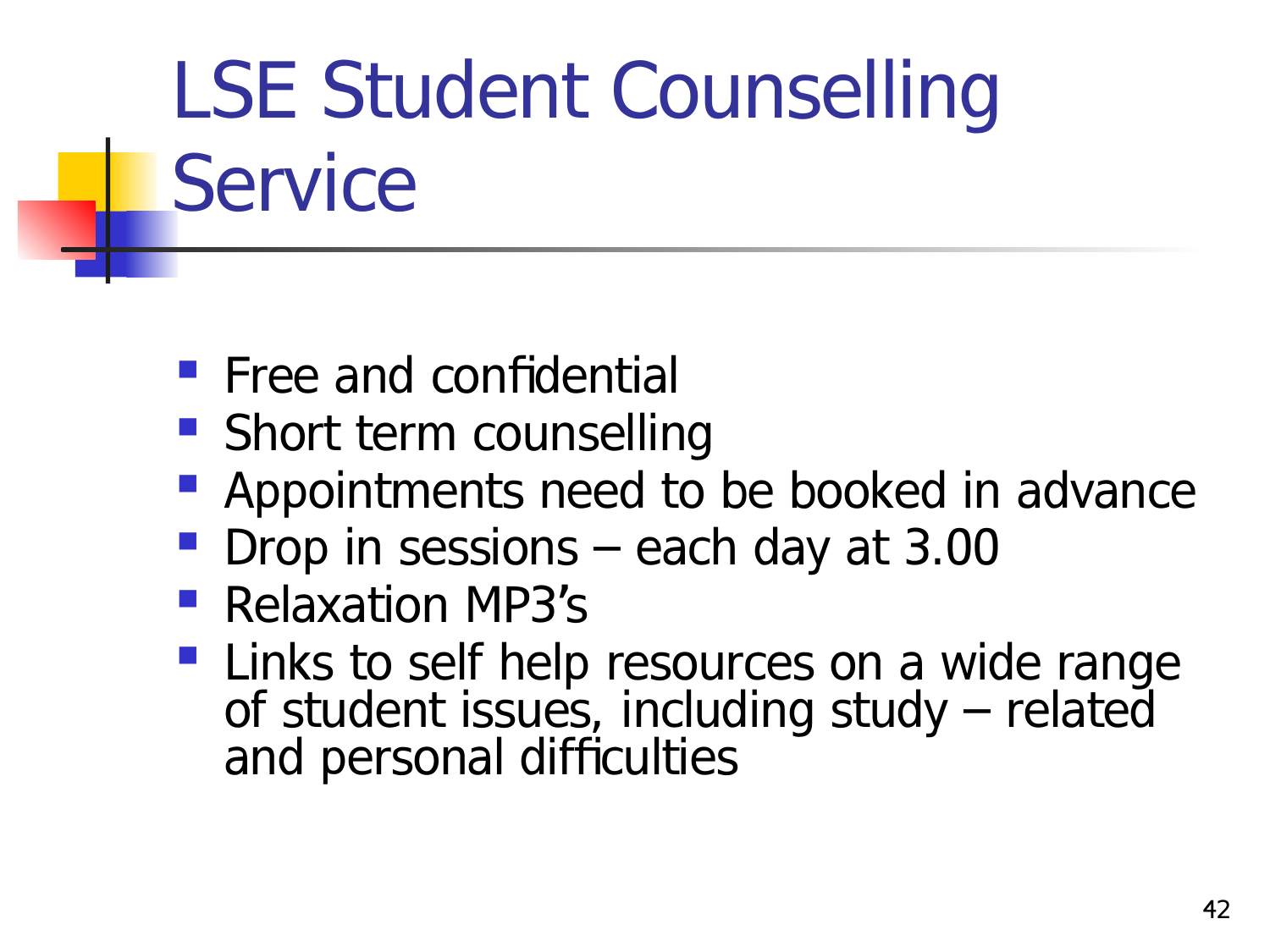

# LSE Student Counselling Service

Free and confidential
Short term counselling
Appointments need to be booked in advance
Drop in sessions – each day at 3.00
Relaxation MP3’s
Links to self help resources on a wide range of student issues, including study – related and personal difficulties
42